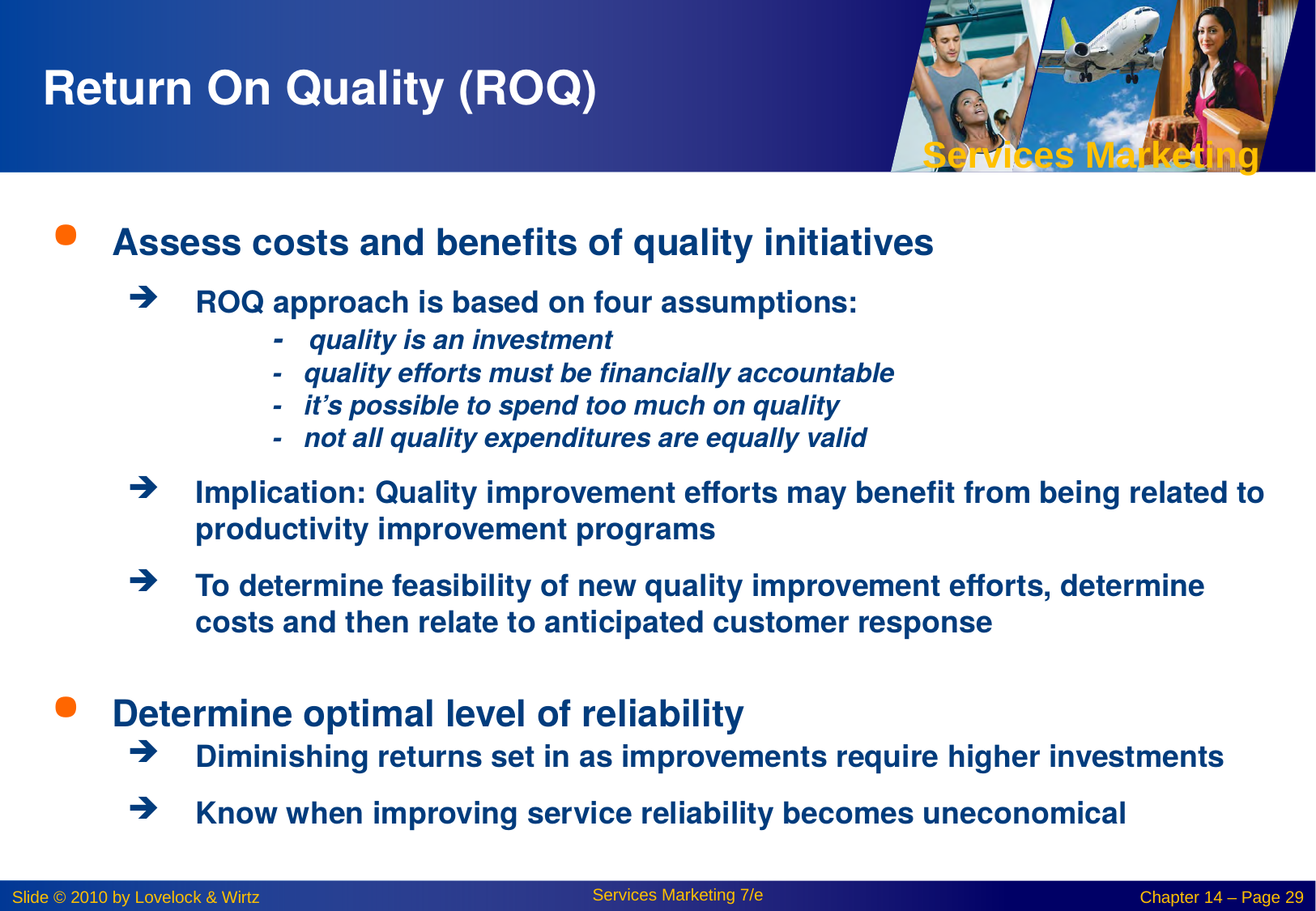

# Return On Quality (ROQ)
Assess costs and benefits of quality initiatives
ROQ approach is based on four assumptions:
 -   quality is an investment
 -   quality efforts must be financially accountable
 -   it’s possible to spend too much on quality
 -   not all quality expenditures are equally valid
Implication: Quality improvement efforts may benefit from being related to productivity improvement programs
To determine feasibility of new quality improvement efforts, determine costs and then relate to anticipated customer response
Determine optimal level of reliability
Diminishing returns set in as improvements require higher investments
Know when improving service reliability becomes uneconomical